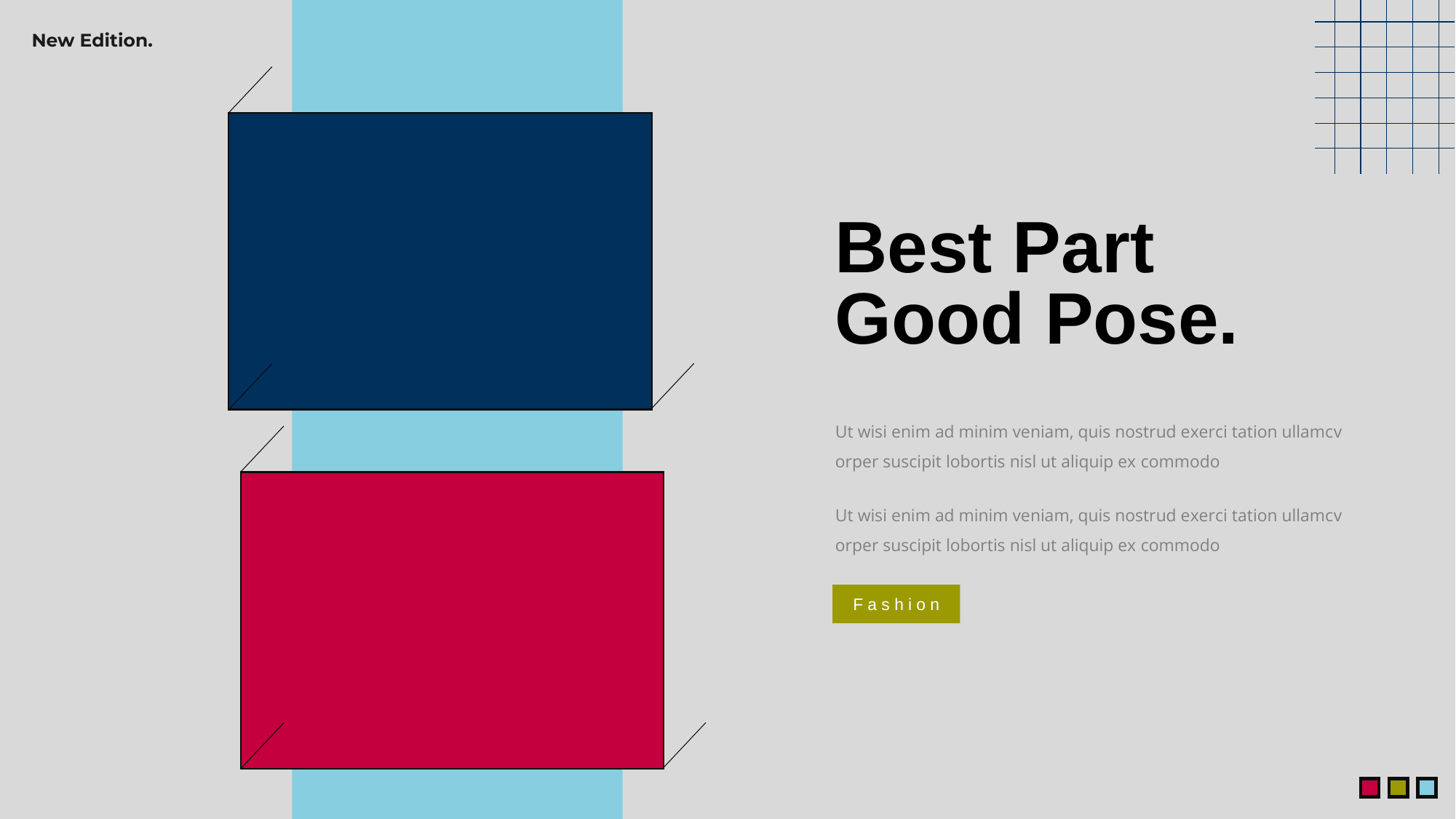

New Edition.

Best Part
Good Pose.
Ut wisi enim ad minim veniam, quis nostrud exerci tation ullamcv orper suscipit lobortis nisl ut aliquip ex commodo

Ut wisi enim ad minim veniam, quis nostrud exerci tation ullamcv orper suscipit lobortis nisl ut aliquip ex commodo
Fashion